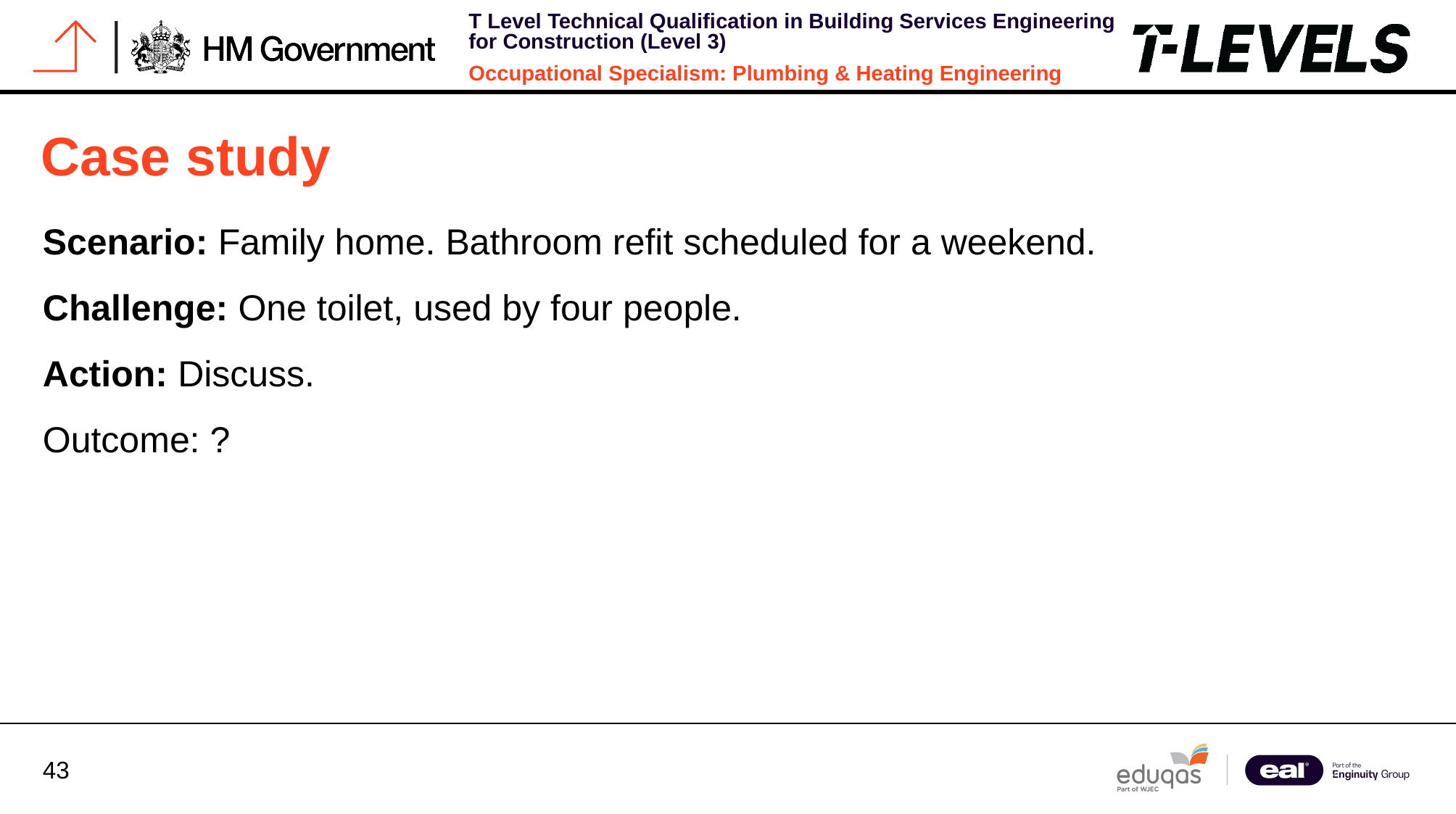

# Case study
Scenario: Family home. Bathroom refit scheduled for a weekend.
Challenge: One toilet, used by four people.
Action: Discuss.
Outcome: ?